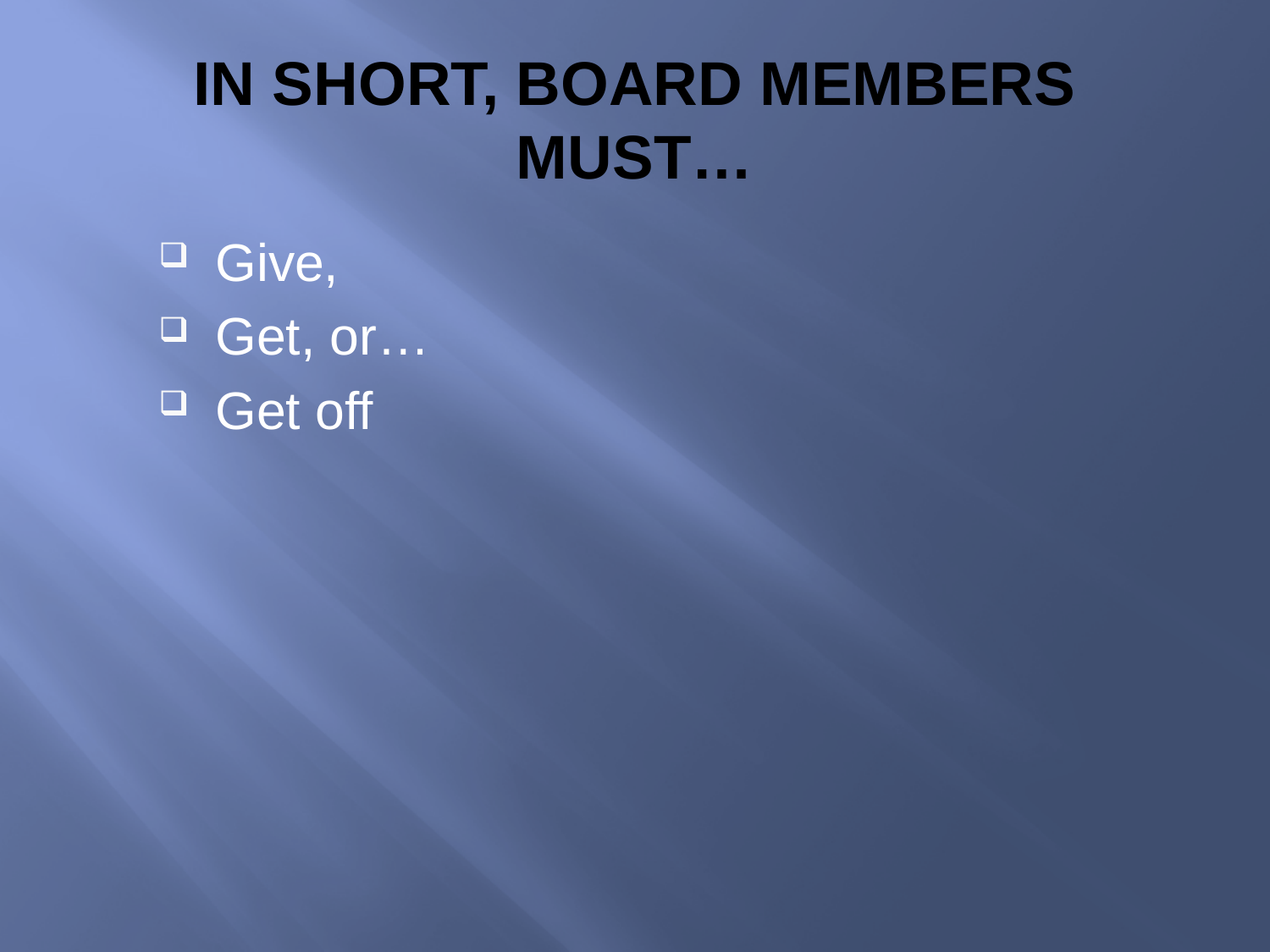

# IN SHORT, BOARD MEMBERS MUST…
Give,
Get, or…
Get off